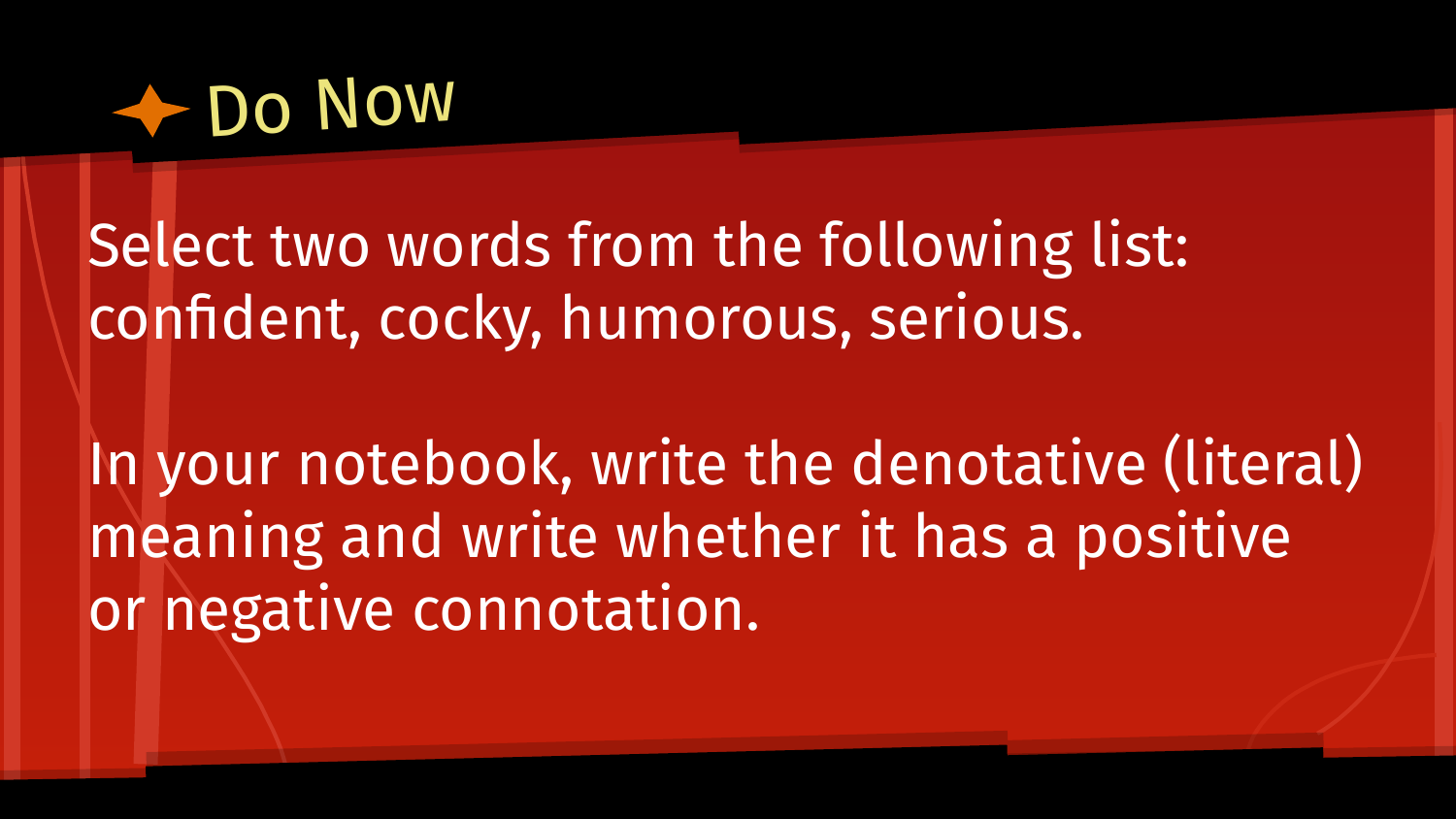

# Do Now
Select two words from the following list: confident, cocky, humorous, serious.

In your notebook, write the denotative (literal) meaning and write whether it has a positive or negative connotation.